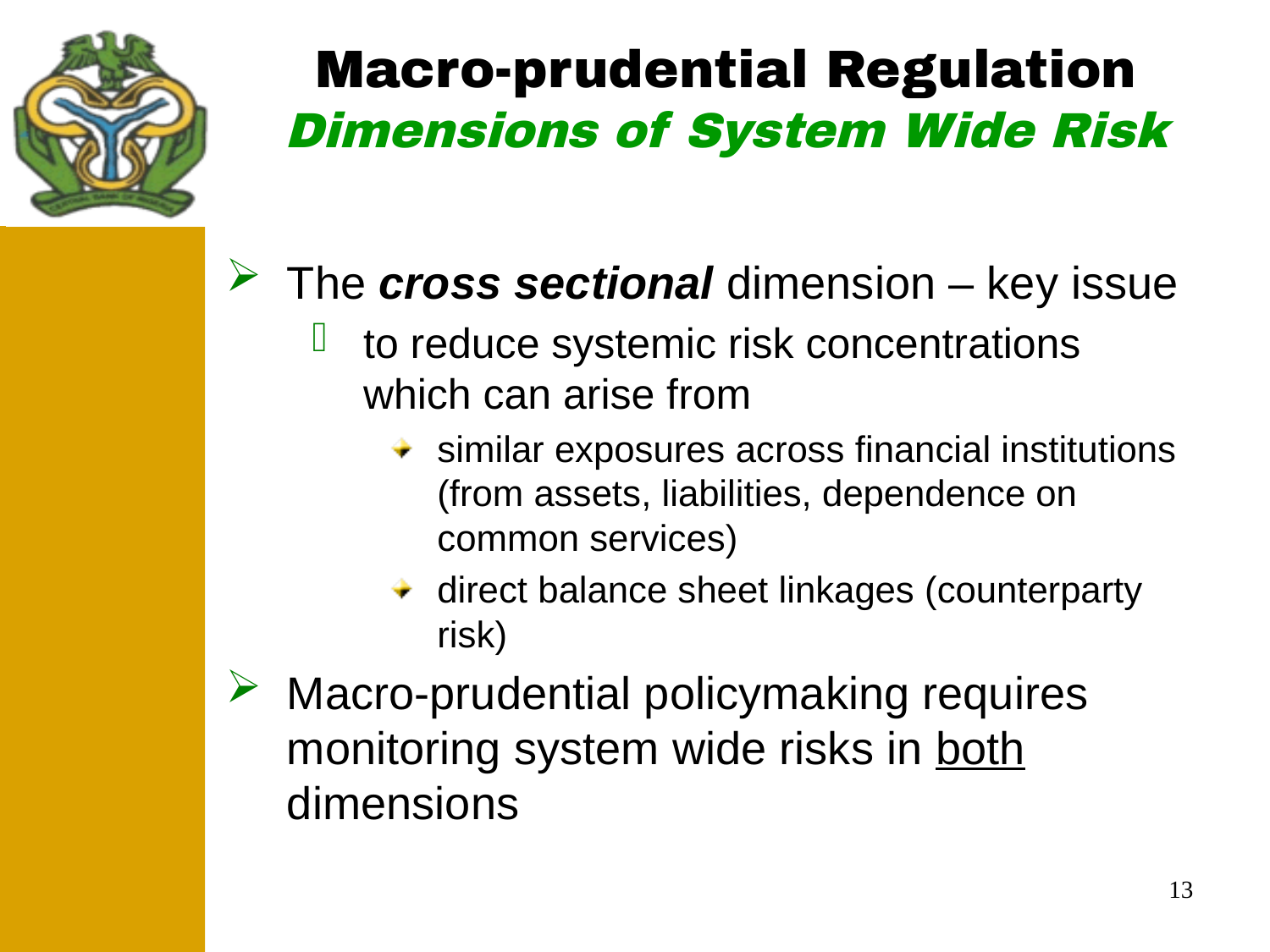

Macro-prudential Regulation
Dimensions of System Wide Risk
#
 After
The cross sectional dimension – key issue
to reduce systemic risk concentrations which can arise from
similar exposures across financial institutions (from assets, liabilities, dependence on common services)
direct balance sheet linkages (counterparty risk)
Macro-prudential policymaking requires monitoring system wide risks in both dimensions
13